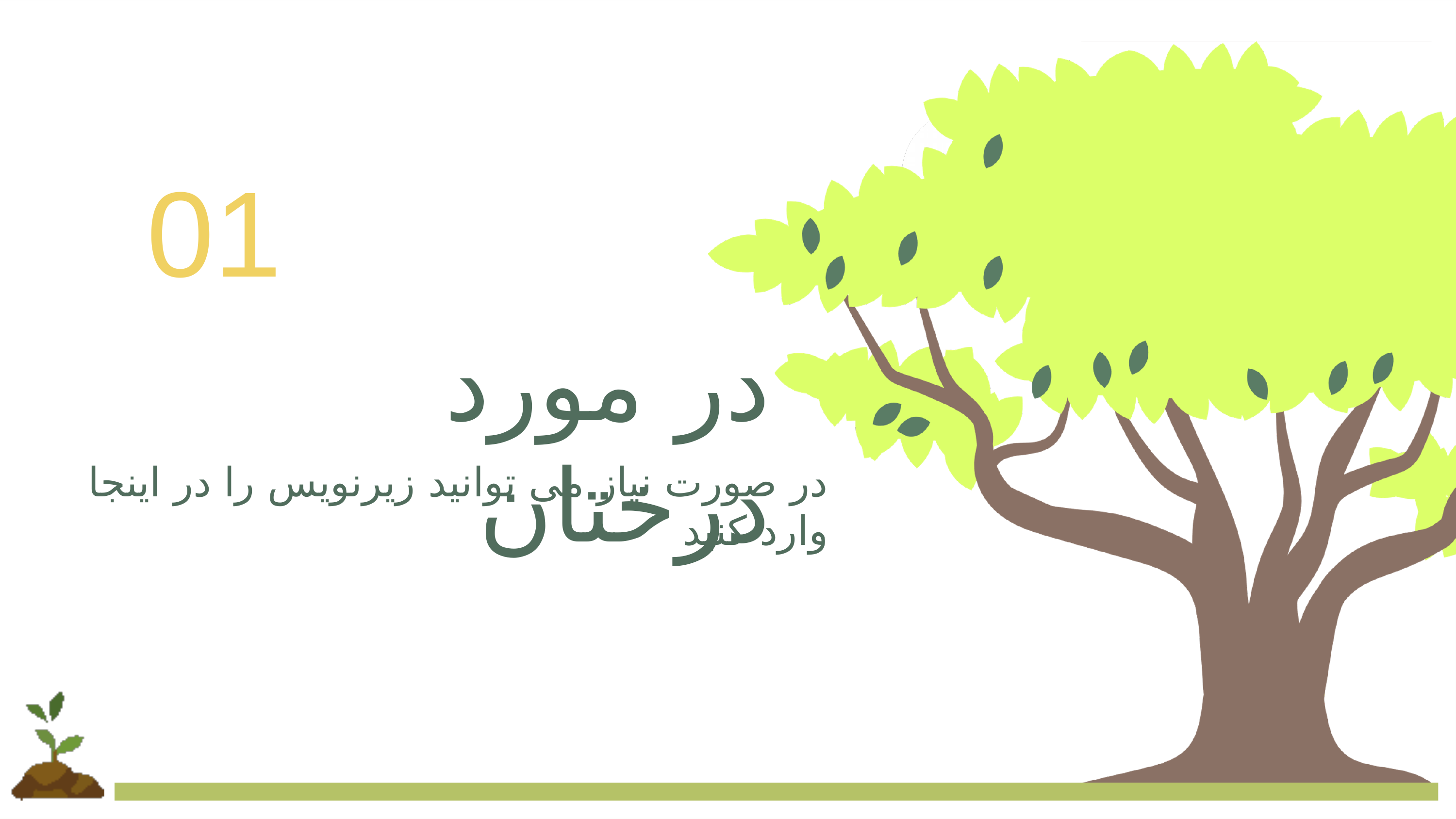

01
در مورد درختان
در صورت نیاز می توانید زیرنویس را در اینجا وارد کنید